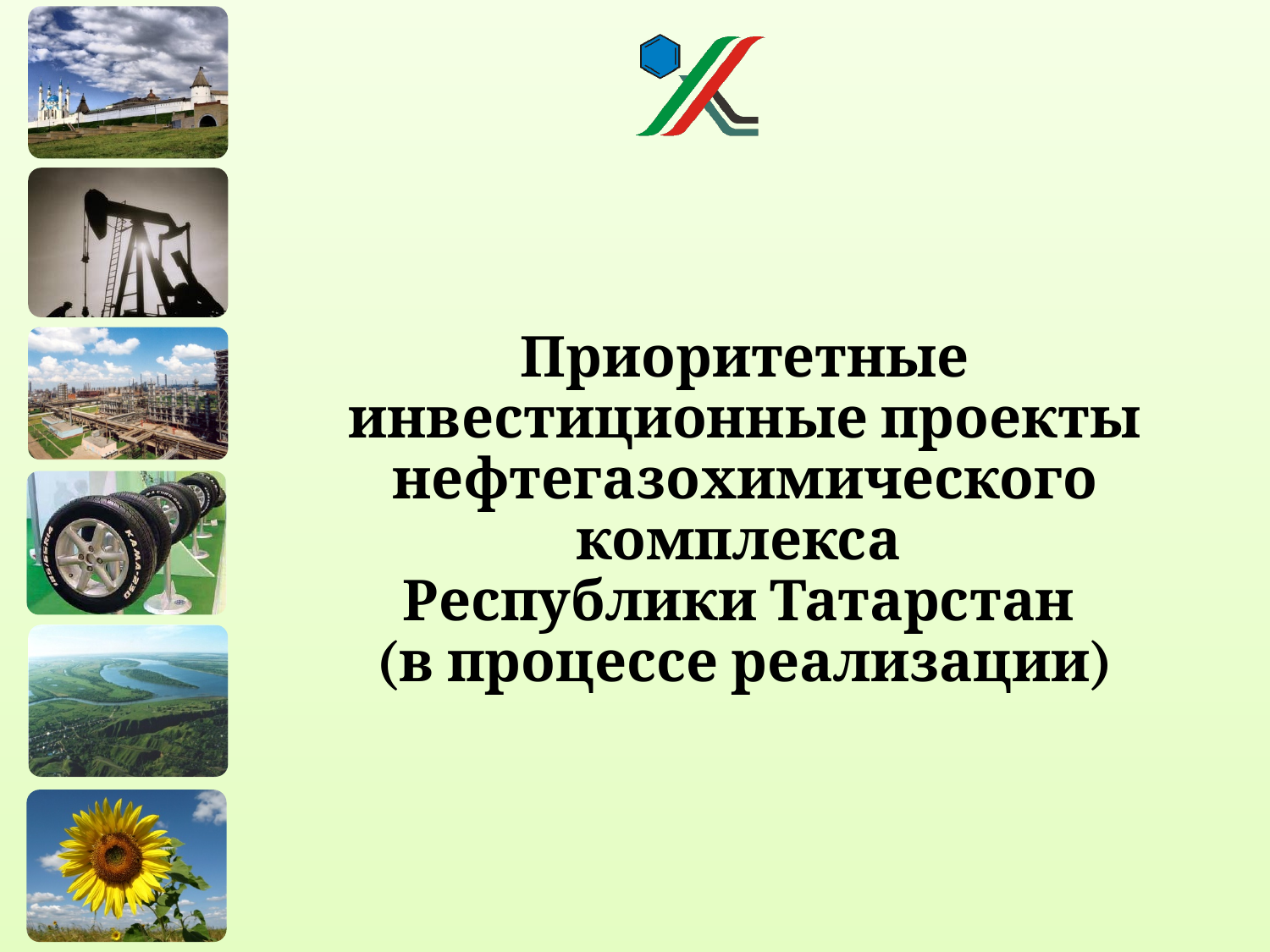

# Приоритетные инвестиционные проекты нефтегазохимического комплекса Республики Татарстан (в процессе реализации)